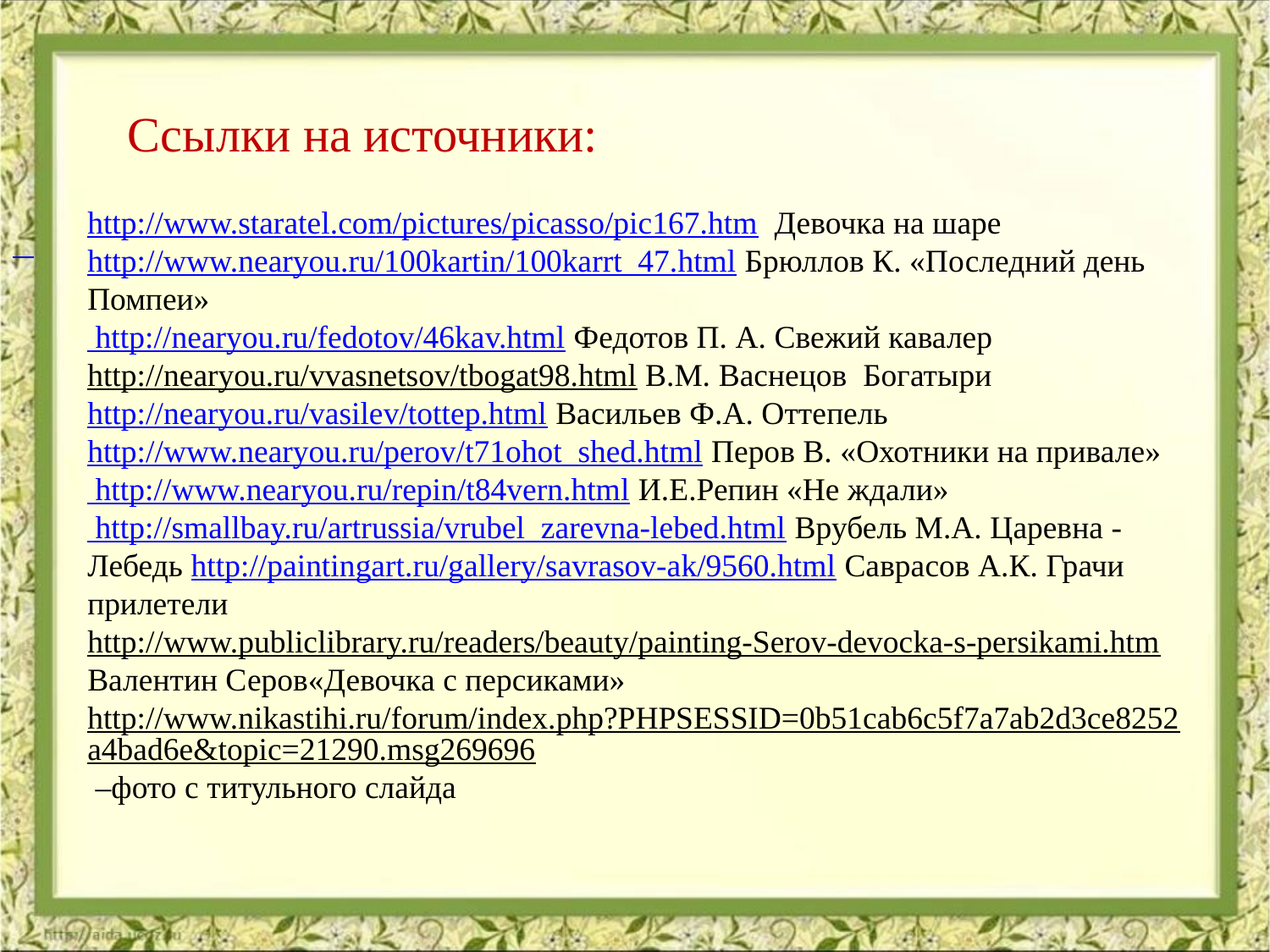

Ссылки на источники:
http://www.staratel.com/pictures/picasso/pic167.htm  Девочка на шаре http://www.nearyou.ru/100kartin/100karrt_47.html Брюллов К. «Последний день Помпеи»
 http://nearyou.ru/fedotov/46kav.html Федотов П. А. Свежий кавалер http://nearyou.ru/vvasnetsov/tbogat98.html В.М. Васнецов  Богатыри http://nearyou.ru/vasilev/tottep.html Васильев Ф.А. Оттепель http://www.nearyou.ru/perov/t71ohot_shed.html Перов В. «Охотники на привале» http://www.nearyou.ru/repin/t84vern.html И.Е.Репин «Не ждали» http://smallbay.ru/artrussia/vrubel_zarevna-lebed.html Врубель М.А. Царевна -Лебедь http://paintingart.ru/gallery/savrasov-ak/9560.html Саврасов А.К. Грачи прилетели
http://www.publiclibrary.ru/readers/beauty/painting-Serov-devocka-s-persikami.htm Валентин Серов«Девочка с персиками»
http://www.nikastihi.ru/forum/index.php?PHPSESSID=0b51cab6c5f7a7ab2d3ce8252a4bad6e&topic=21290.msg269696 –фото с титульного слайда